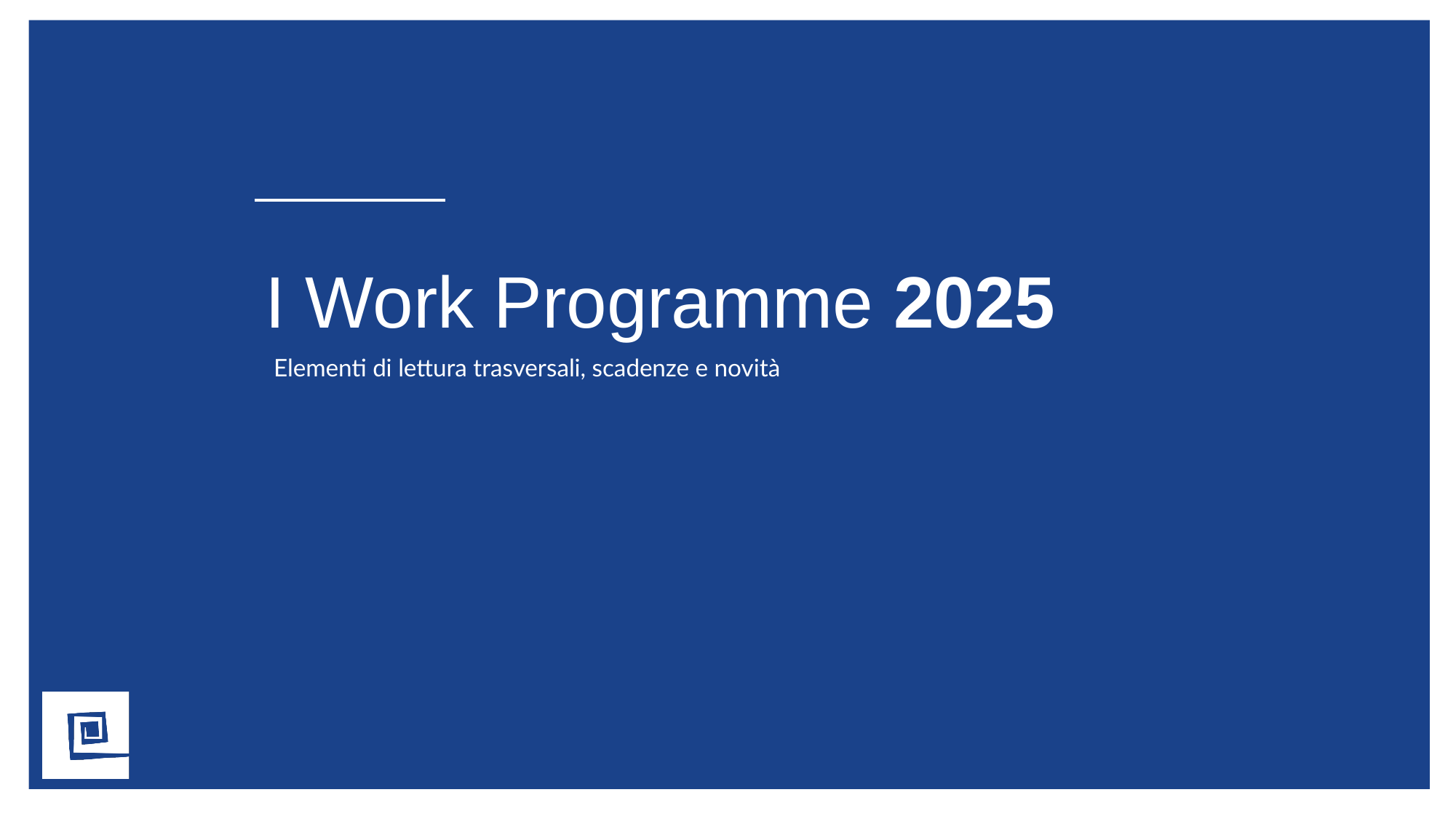

I Work Programme 2025
Elementi di lettura trasversali, scadenze e novità